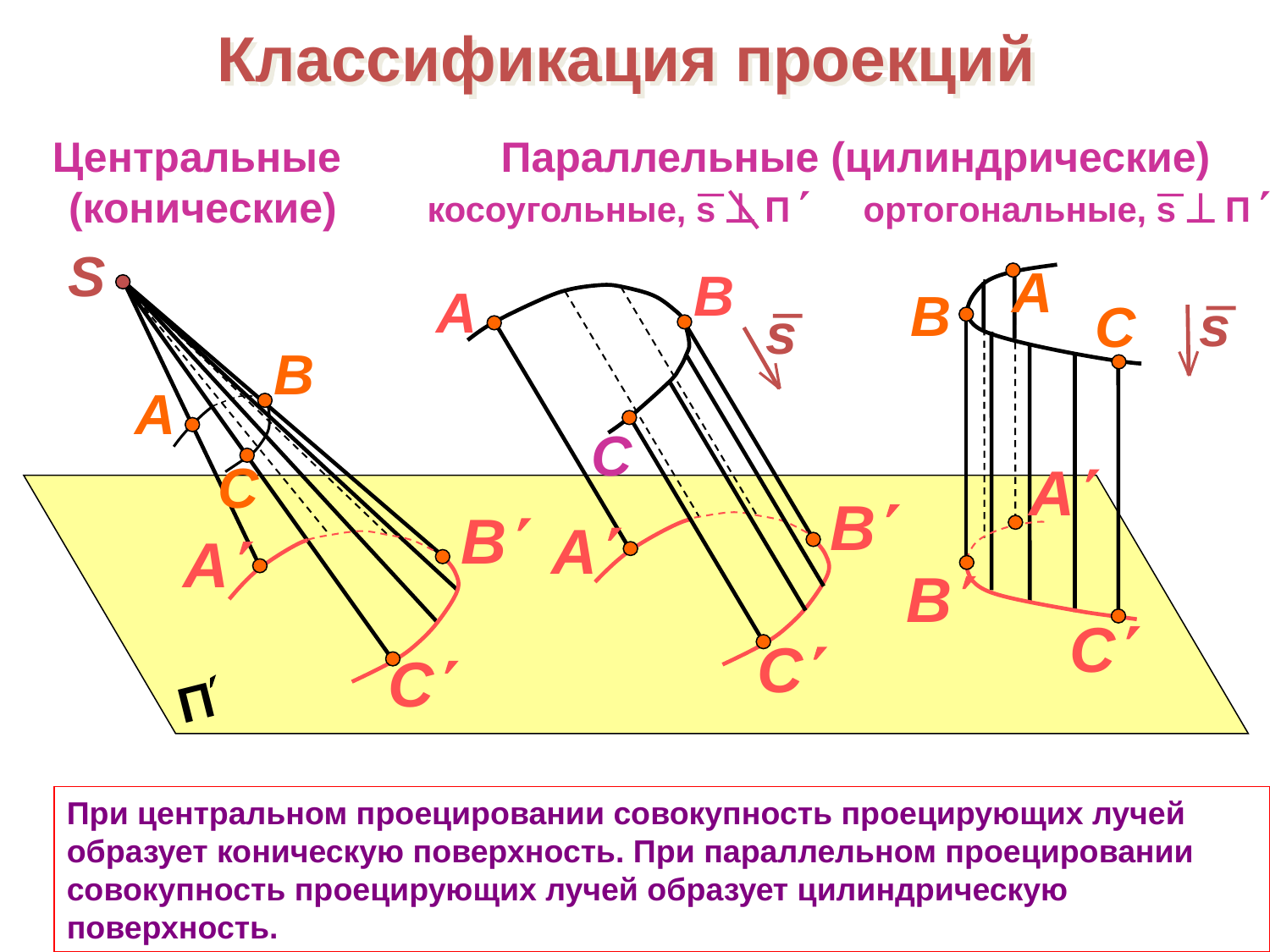

Классификация проекций
Центральные
(конические)
Параллельные (цилиндрические)
косоугольные, s ⊥ П ′

ортогональные, s ⊥ П ′

S

B
A

C

В ′
А ′

С ′

A

B

s

C

А ′

В ′

С ′

B
A

s

C

В ′
А ′

С ′

′
П
При центральном проецировании совокупность проецирующих лучей образует коническую поверхность. При параллельном проецировании совокупность проецирующих лучей образует цилиндрическую поверхность.